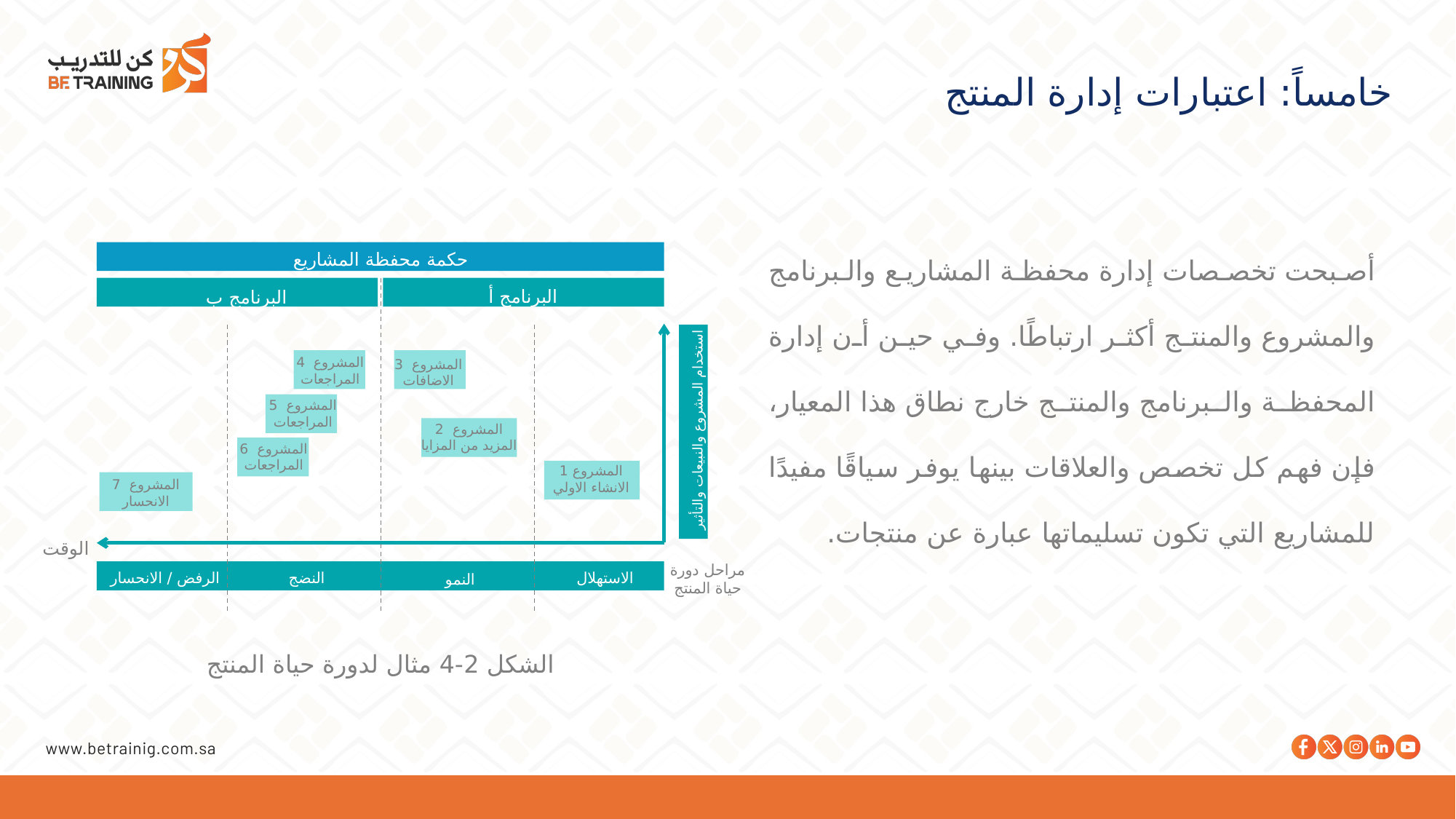

خامساً: اعتبارات إدارة المنتج
أصبحت تخصصات إدارة محفظة المشاريع والبرنامج والمشروع والمنتج أكثر ارتباطًا. وفي حين أن إدارة المحفظة والبرنامج والمنتج خارج نطاق هذا المعيار، فإن فهم كل تخصص والعلاقات بينها يوفر سياقًا مفيدًا للمشاريع التي تكون تسليماتها عبارة عن منتجات.
حكمة محفظة المشاريع

البرنامج أ
البرنامج ب

المشروع  4
المراجعات

المشروع  3
الاضافات
المشروع  5
المراجعات

استخدام المشروع والنبيعات والتأثير
المشروع  2
المزيد من المزايا

المشروع  6
المراجعات

المشروع 1
الانشاء الاولي

المشروع  7
الانحسار

الوقت
الاستهلال
الرفض / الانحسار
النضج
النمو
مراحل دورة حياة المنتج

الشكل 2-4 مثال لدورة حياة المنتج